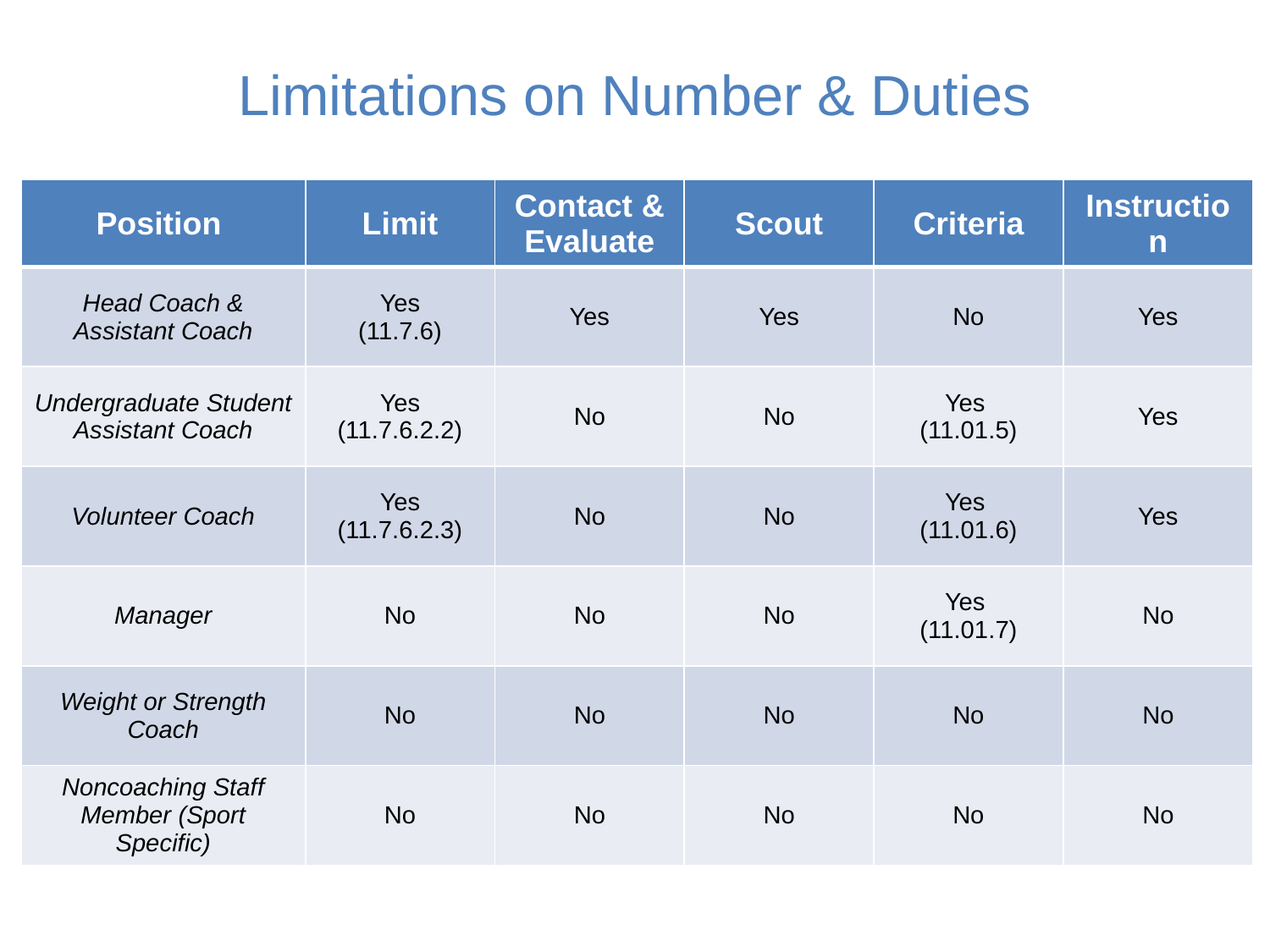

# Limitations on Number & Duties
| Position | Limit | Contact & Evaluate | Scout | Criteria | Instruction |
| --- | --- | --- | --- | --- | --- |
| Head Coach & Assistant Coach | Yes (11.7.6) | Yes | Yes | No | Yes |
| Undergraduate Student Assistant Coach | Yes (11.7.6.2.2) | No | No | Yes (11.01.5) | Yes |
| Volunteer Coach | Yes (11.7.6.2.3) | No | No | Yes (11.01.6) | Yes |
| Manager | No | No | No | Yes (11.01.7) | No |
| Weight or Strength Coach | No | No | No | No | No |
| Noncoaching Staff Member (Sport Specific) | No | No | No | No | No |